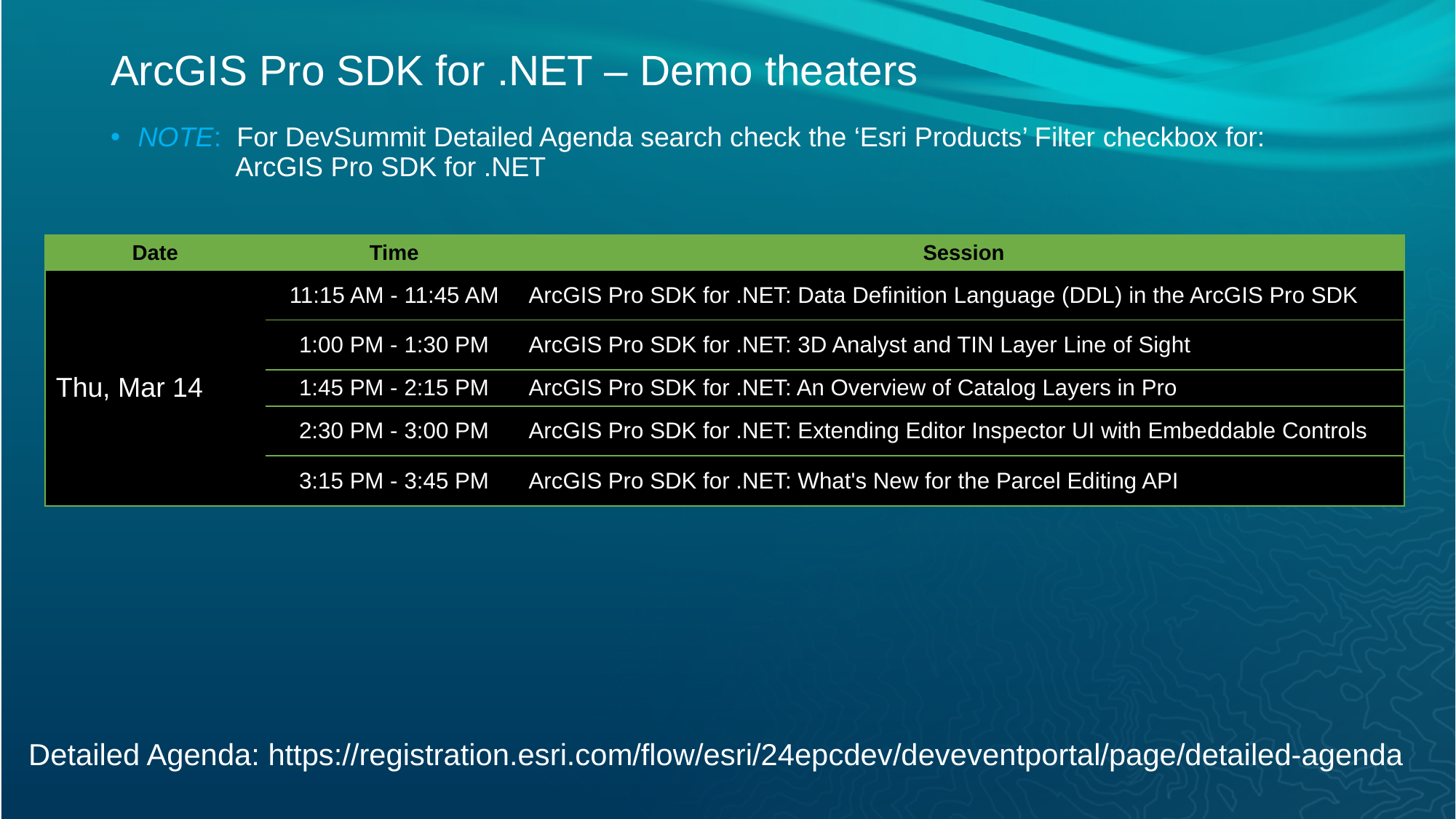

# ArcGIS Pro SDK for .NET – Demo theaters
NOTE:  For DevSummit Detailed Agenda search check the ‘Esri Products’ Filter checkbox for:
             ArcGIS Pro SDK for .NET

| Date | Time | Session |
| --- | --- | --- |
| Thu, Mar 14 | 11:15 AM - 11:45 AM | ArcGIS Pro SDK for .NET: Data Definition Language (DDL) in the ArcGIS Pro SDK |
|  | 1:00 PM - 1:30 PM | ArcGIS Pro SDK for .NET: 3D Analyst and TIN Layer Line of Sight |
|  | 1:45 PM - 2:15 PM | ArcGIS Pro SDK for .NET: An Overview of Catalog Layers in Pro |
|  | 2:30 PM - 3:00 PM | ArcGIS Pro SDK for .NET: Extending Editor Inspector UI with Embeddable Controls |
|  | 3:15 PM - 3:45 PM | ArcGIS Pro SDK for .NET: What's New for the Parcel Editing API |
Detailed Agenda: https://registration.esri.com/flow/esri/24epcdev/deveventportal/page/detailed-agenda